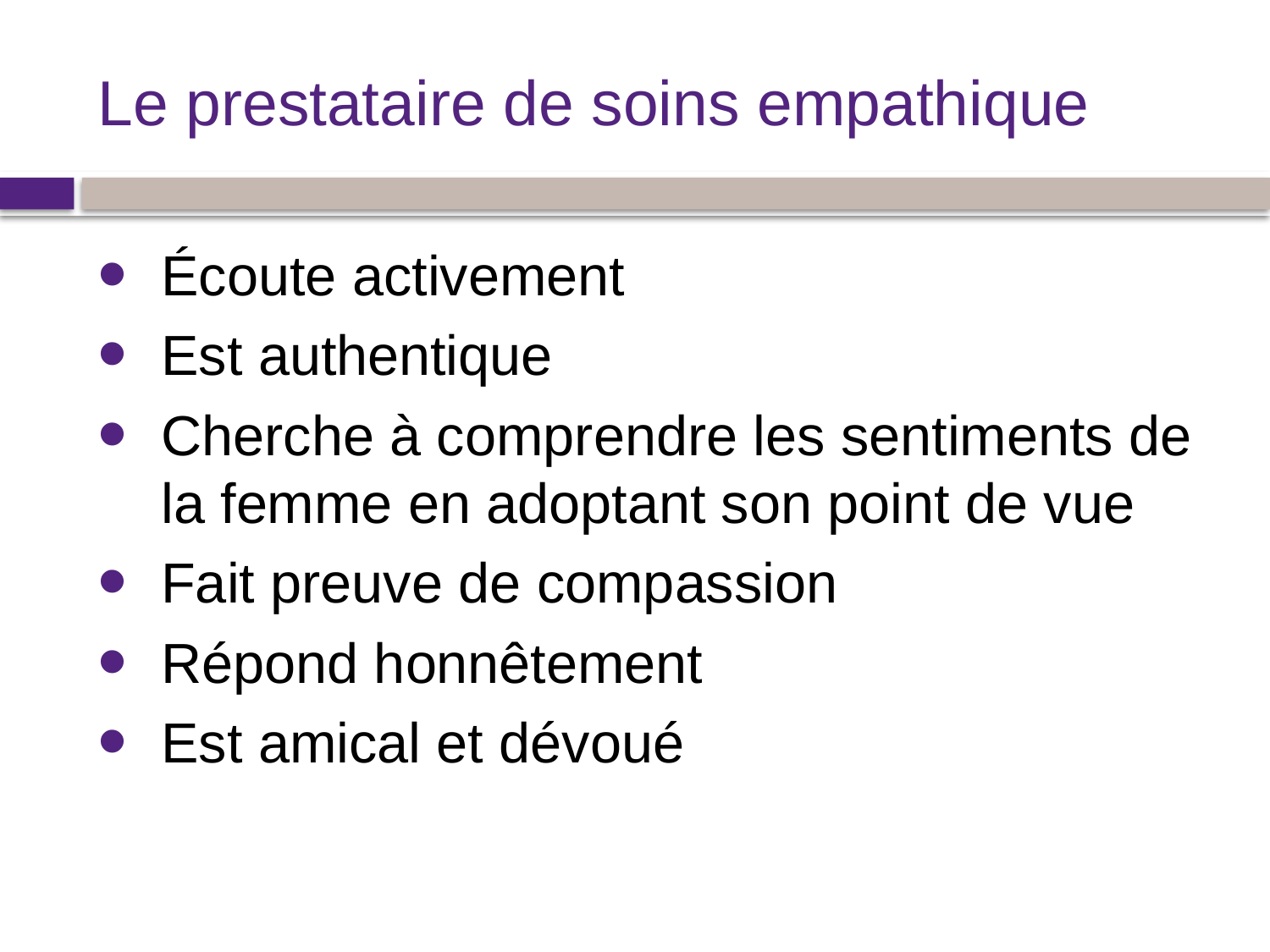

# Le prestataire de soins empathique
Écoute activement
Est authentique
Cherche à comprendre les sentiments de la femme en adoptant son point de vue
Fait preuve de compassion
Répond honnêtement
Est amical et dévoué